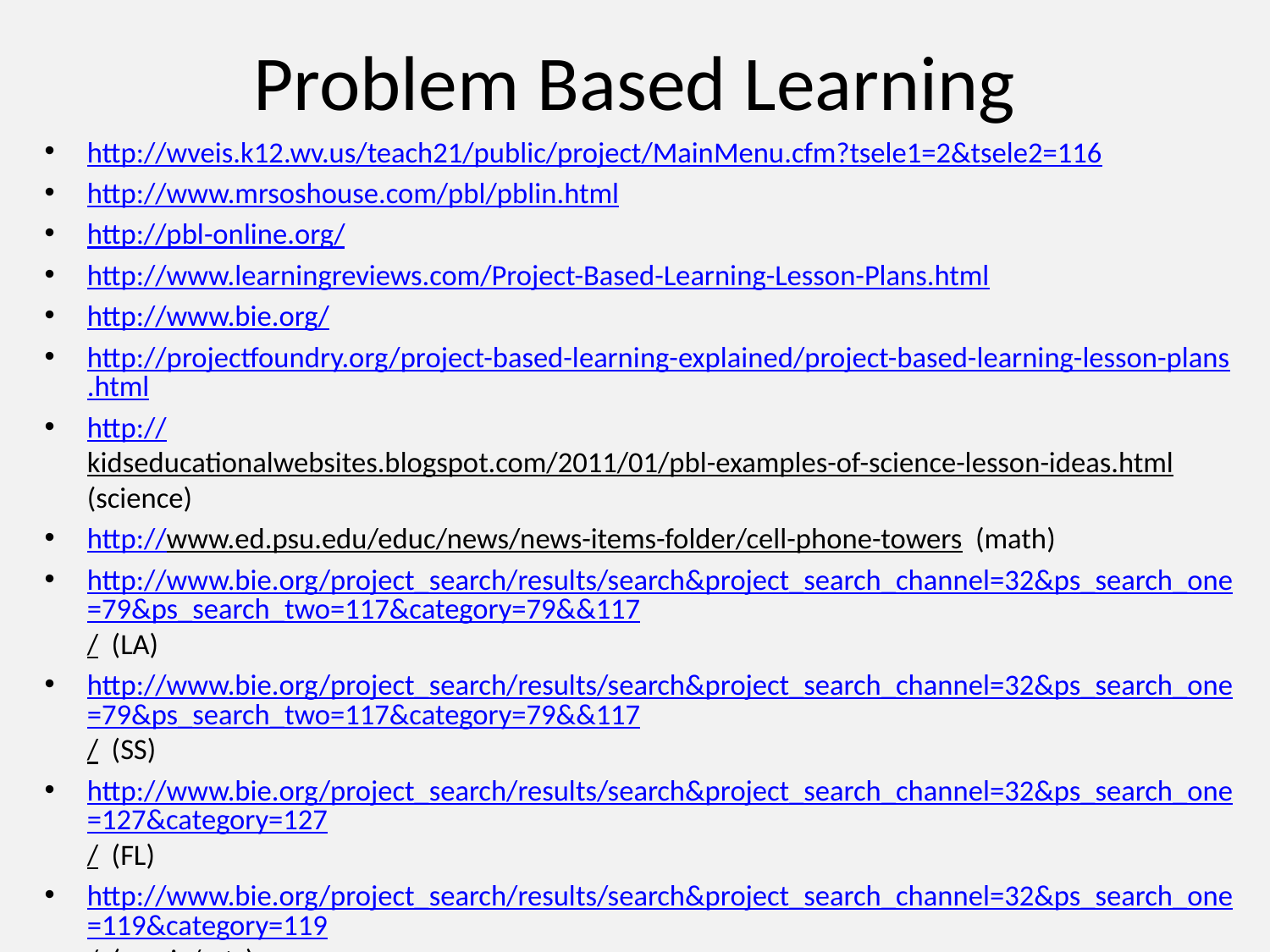

# Problem Based Learning
http://wveis.k12.wv.us/teach21/public/project/MainMenu.cfm?tsele1=2&tsele2=116
http://www.mrsoshouse.com/pbl/pblin.html
http://pbl-online.org/
http://www.learningreviews.com/Project-Based-Learning-Lesson-Plans.html
http://www.bie.org/
http://projectfoundry.org/project-based-learning-explained/project-based-learning-lesson-plans.html
http://kidseducationalwebsites.blogspot.com/2011/01/pbl-examples-of-science-lesson-ideas.html   (science)
http://www.ed.psu.edu/educ/news/news-items-folder/cell-phone-towers  (math)
http://www.bie.org/project_search/results/search&project_search_channel=32&ps_search_one=79&ps_search_two=117&category=79&&117/  (LA)
http://www.bie.org/project_search/results/search&project_search_channel=32&ps_search_one=79&ps_search_two=117&category=79&&117/  (SS)
http://www.bie.org/project_search/results/search&project_search_channel=32&ps_search_one=127&category=127/  (FL)
http://www.bie.org/project_search/results/search&project_search_channel=32&ps_search_one=119&category=119/  (music/arts)
http://www.bie.org/project_search/results/search&project_search_channel=32&ps_search_one=155&category=155/  (health)